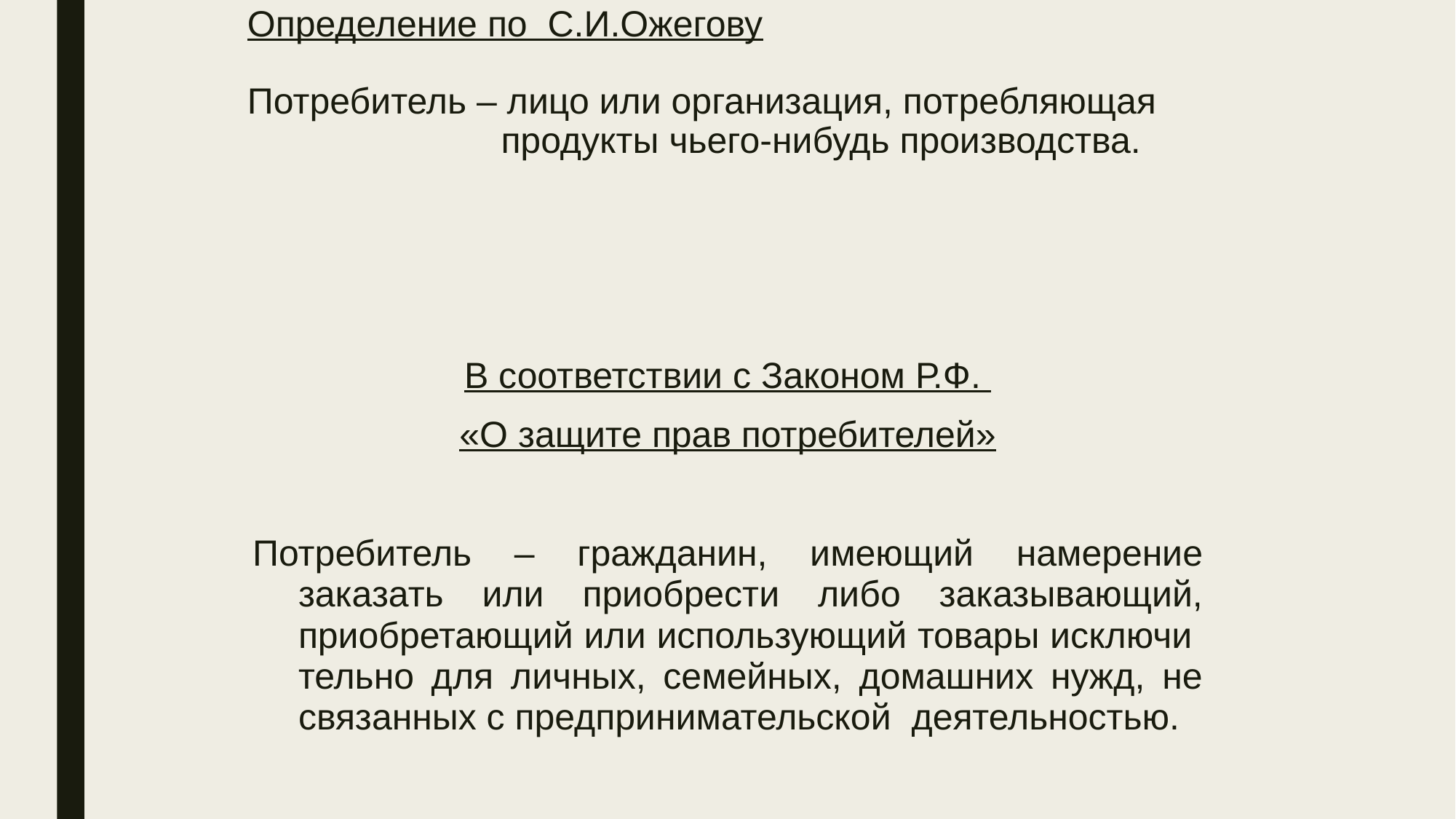

# Определение по  С.И.Ожегову Потребитель – лицо или организация, потребляющая продукты чьего-нибудь производства.
В соответствии с Законом Р.Ф.
«О защите прав потребителей»

Потребитель – гражданин, имеющий намерение заказать или приобрести либо заказывающий, приобретающий или использующий товары исключи  тельно для личных, семейных, домашних нужд, не связанных с предпринимательской  деятельностью.